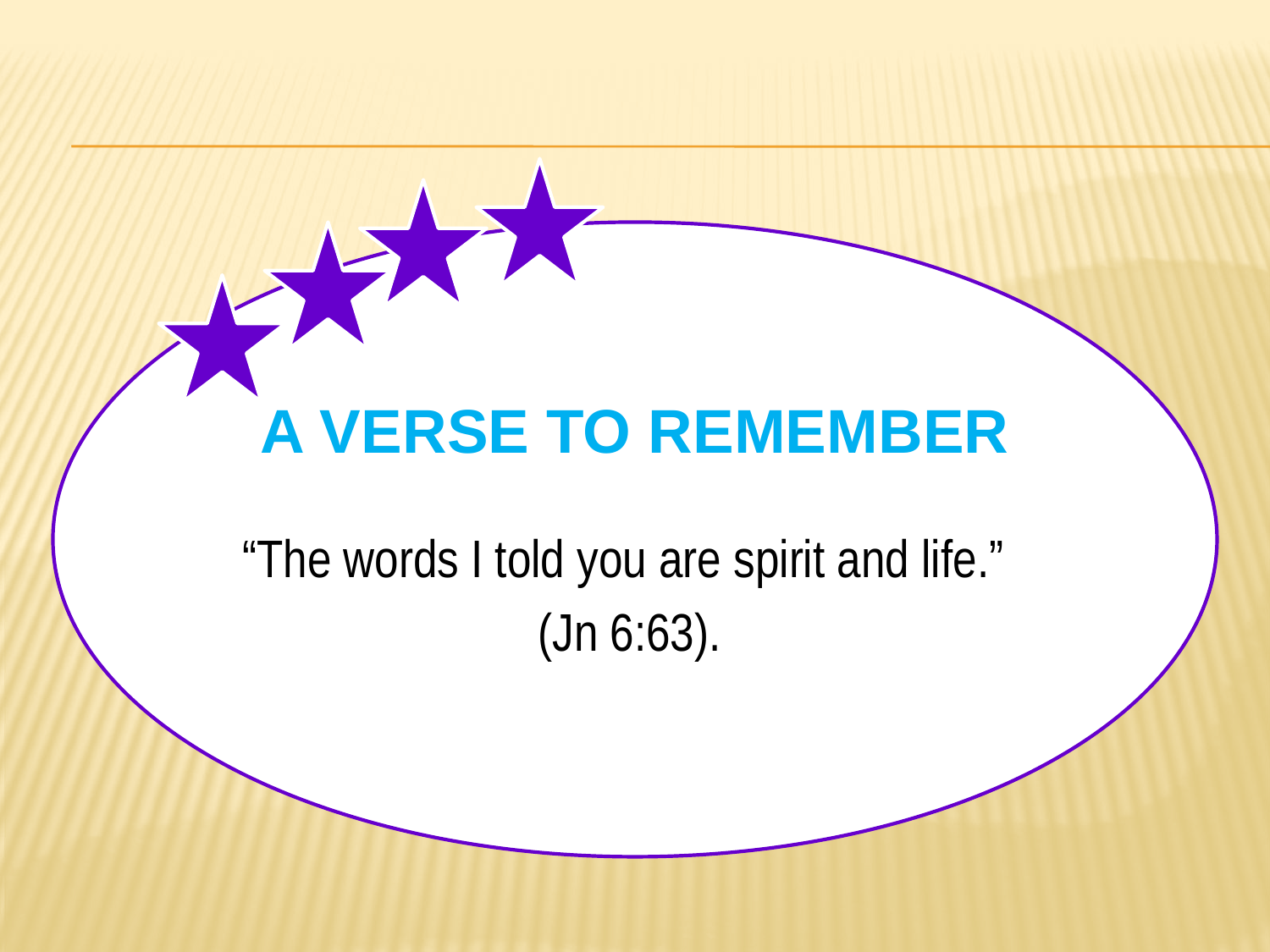

# A Verse to Remember
“The words I told you are spirit and life.”
(Jn 6:63).